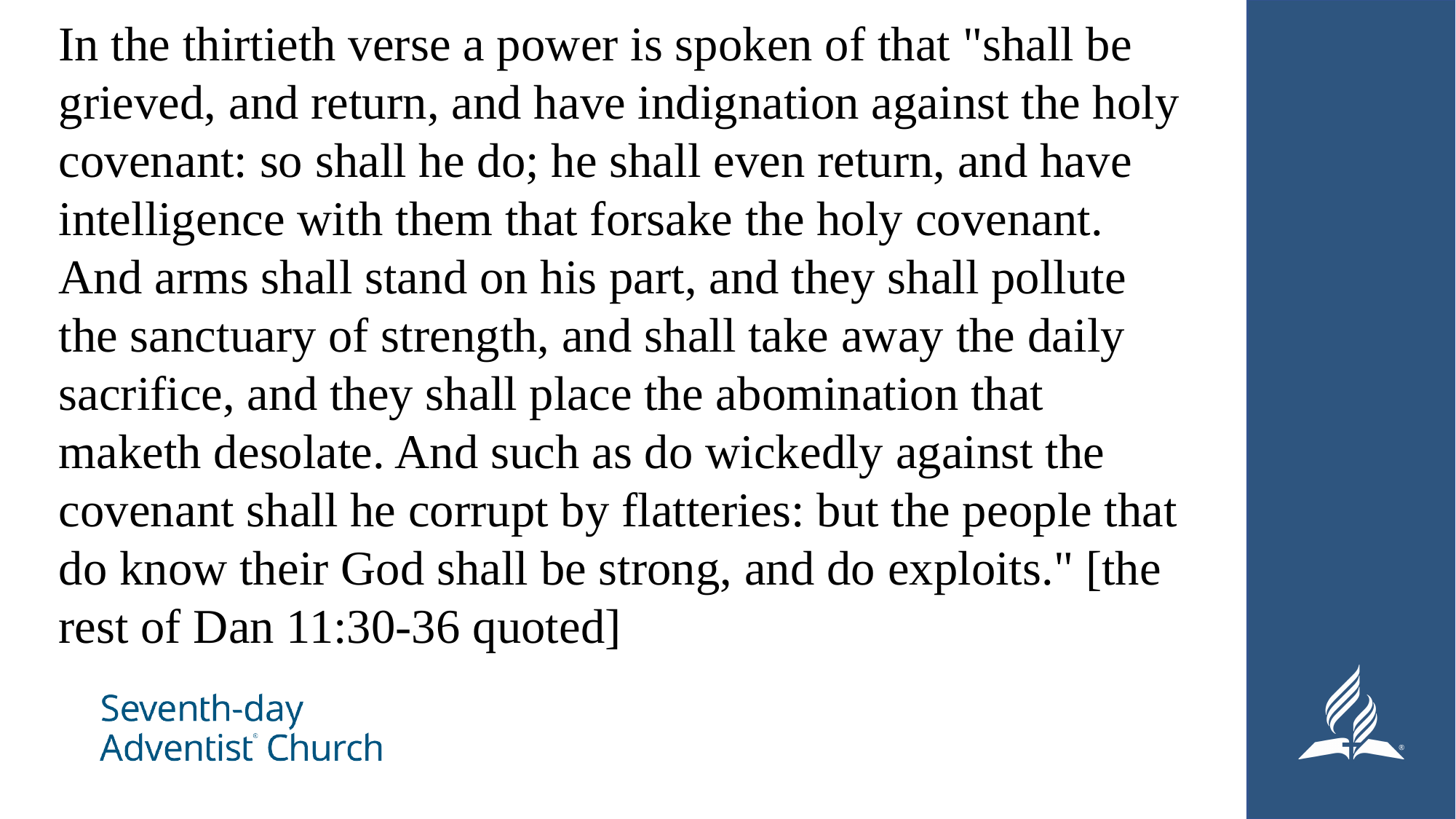

In the thirtieth verse a power is spoken of that "shall be grieved, and return, and have indignation against the holy covenant: so shall he do; he shall even return, and have intelligence with them that forsake the holy covenant. And arms shall stand on his part, and they shall pollute the sanctuary of strength, and shall take away the daily sacrifice, and they shall place the abomination that maketh desolate. And such as do wickedly against the covenant shall he corrupt by flatteries: but the people that do know their God shall be strong, and do exploits." [the rest of Dan 11:30-36 quoted]
#